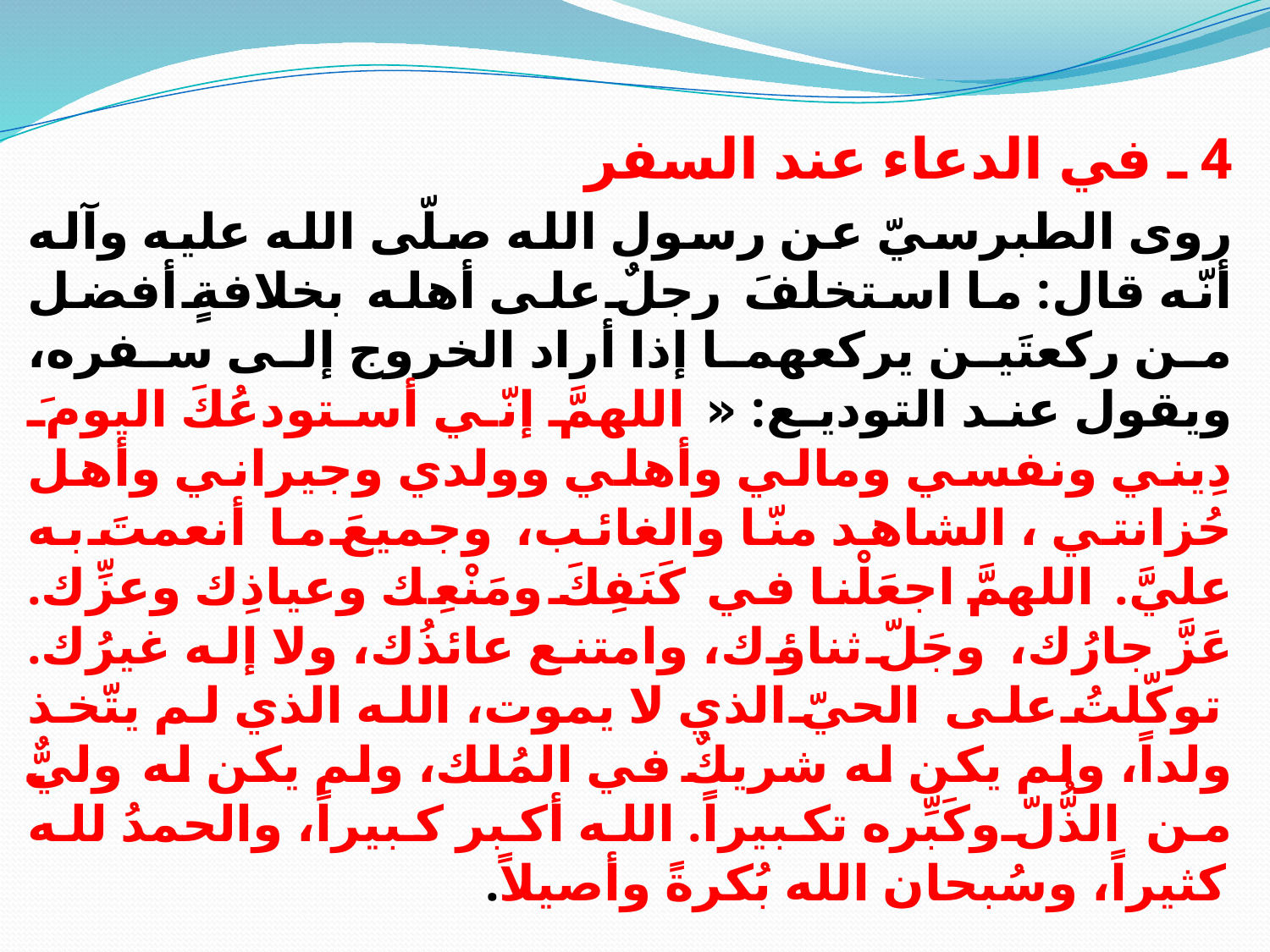

4 ـ في الدعاء عند السفر
روى الطبرسيّ عن رسول الله صلّى الله عليه وآله أنّه قال: ما استخلفَ رجلٌ على أهله بخلافةٍ أفضل من ركعتَين يركعهما إذا أراد الخروج إلى سفره، ويقول عند التوديع: « اللهمَّ إنّي أستودعُكَ اليومَ دِيني ونفسي ومالي وأهلي وولدي وجيراني وأهل حُزانتي ، الشاهد منّا والغائب، وجميعَ ما أنعمتَ به عليَّ. اللهمَّ اجعَلْنا في كَنَفِكَ ومَنْعِك وعياذِك وعزِّك. عَزَّ جارُك، وجَلّ ثناؤك، وامتنع عائذُك، ولا إله غيرُك. توكّلتُ على الحيّ الذي لا يموت، الله الذي لم يتّخذ ولداً، ولم يكن له شريكٌ في المُلك، ولم يكن له وليٌّ من الذُّلّ وكَبِّره تكبيراً. الله أكبر كبيراً، والحمدُ لله كثيراً، وسُبحان الله بُكرةً وأصيلاً.